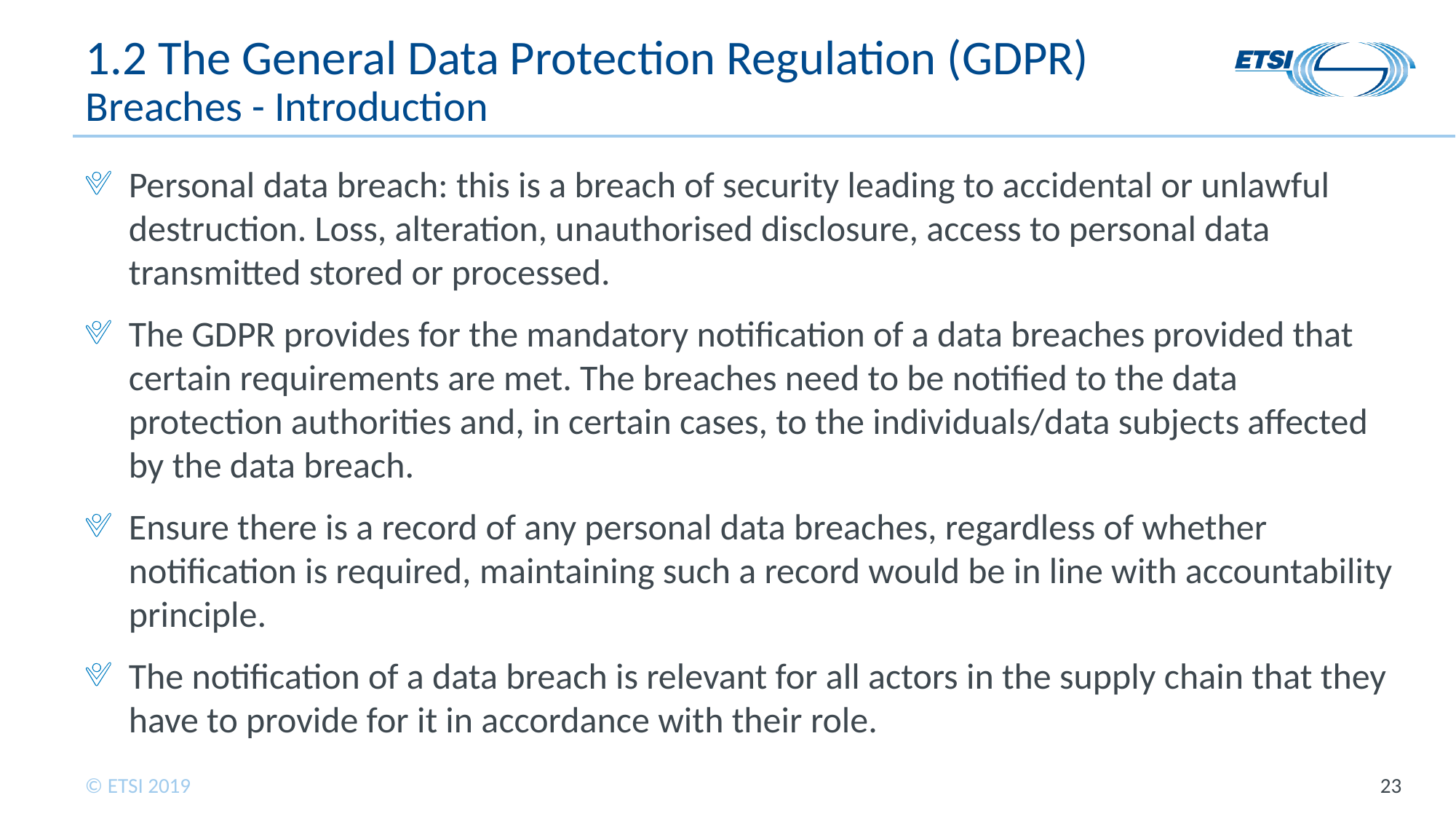

# 1.2 The General Data Protection Regulation (GDPR) Breaches - Introduction
Personal data breach: this is a breach of security leading to accidental or unlawful destruction. Loss, alteration, unauthorised disclosure, access to personal data transmitted stored or processed.
The GDPR provides for the mandatory notification of a data breaches provided that certain requirements are met. The breaches need to be notified to the data protection authorities and, in certain cases, to the individuals/data subjects affected by the data breach.
Ensure there is a record of any personal data breaches, regardless of whether notification is required, maintaining such a record would be in line with accountability principle.
The notification of a data breach is relevant for all actors in the supply chain that they have to provide for it in accordance with their role.